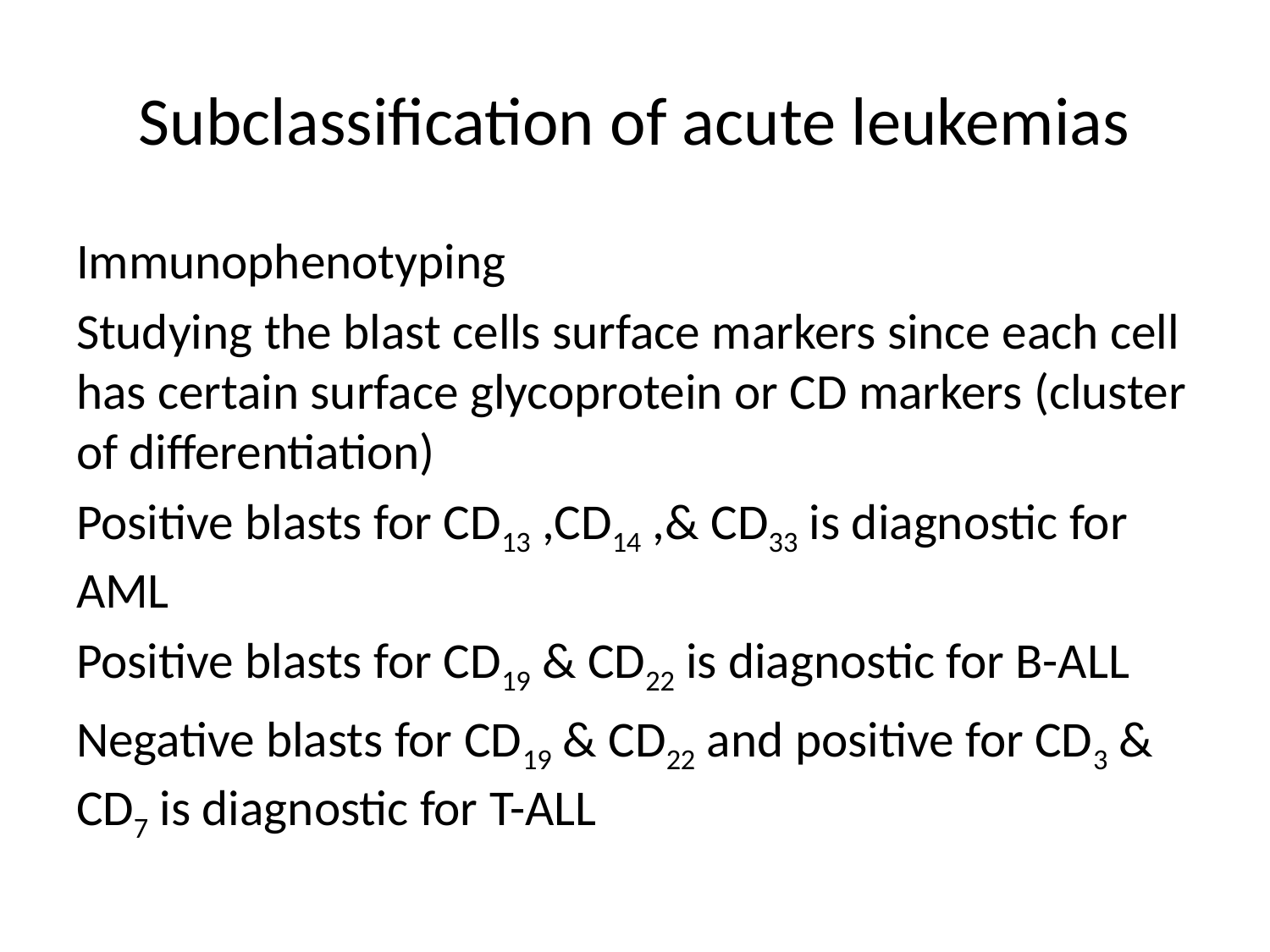

# Subclassification of acute leukemias
Immunophenotyping
Studying the blast cells surface markers since each cell has certain surface glycoprotein or CD markers (cluster of differentiation)
Positive blasts for CD13 ,CD14 ,& CD33 is diagnostic for AML
Positive blasts for CD19 & CD22 is diagnostic for B-ALL
Negative blasts for CD19 & CD22 and positive for CD3 & CD7 is diagnostic for T-ALL